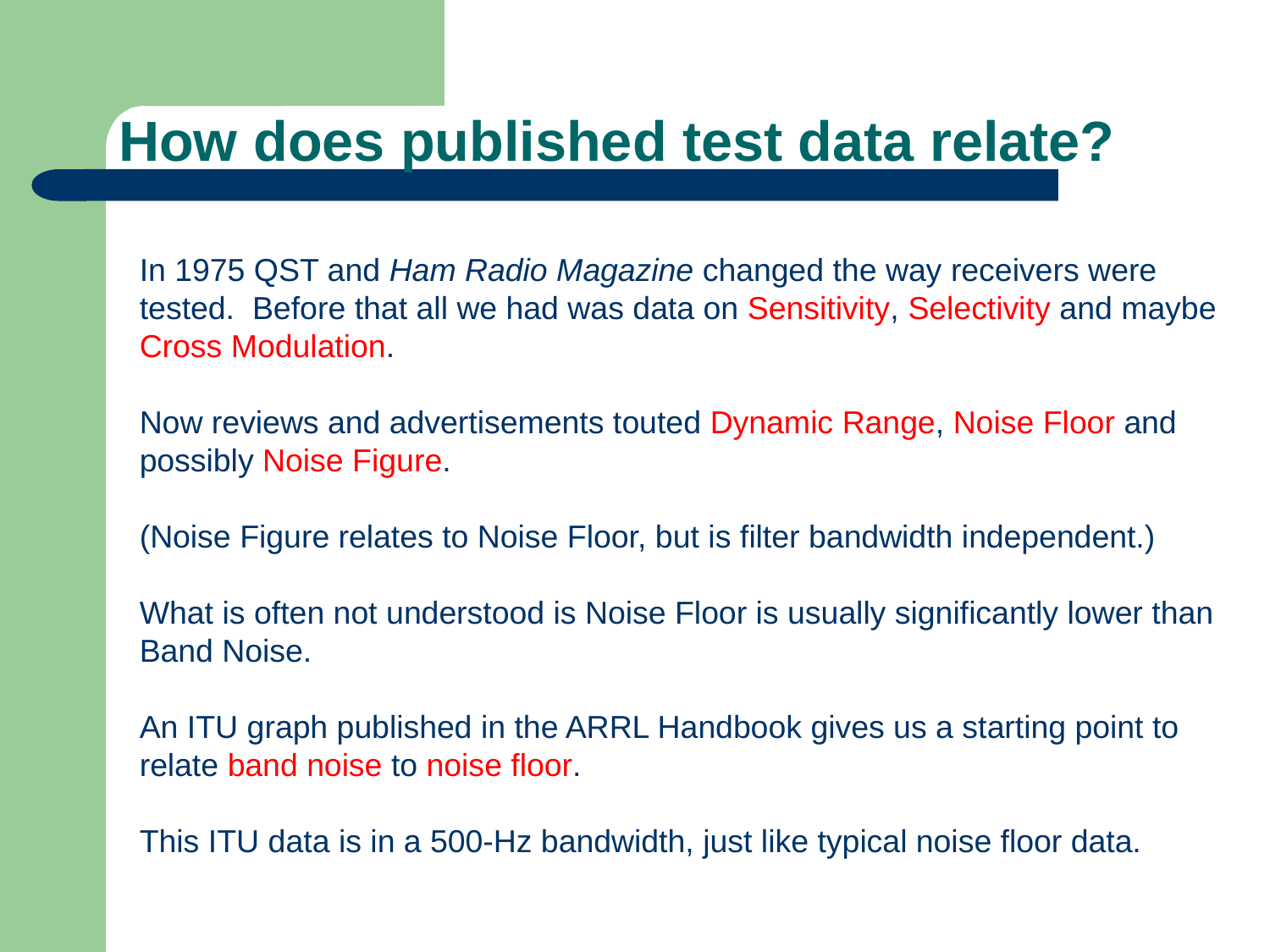

# How does published test data relate?
In 1975 QST and Ham Radio Magazine changed the way receivers were tested.  Before that all we had was data on Sensitivity, Selectivity and maybe Cross Modulation.

Now reviews and advertisements touted Dynamic Range, Noise Floor and possibly Noise Figure.

(Noise Figure relates to Noise Floor, but is filter bandwidth independent.)

What is often not understood is Noise Floor is usually significantly lower than Band Noise.

An ITU graph published in the ARRL Handbook gives us a starting point to relate band noise to noise floor.

This ITU data is in a 500-Hz bandwidth, just like typical noise floor data.